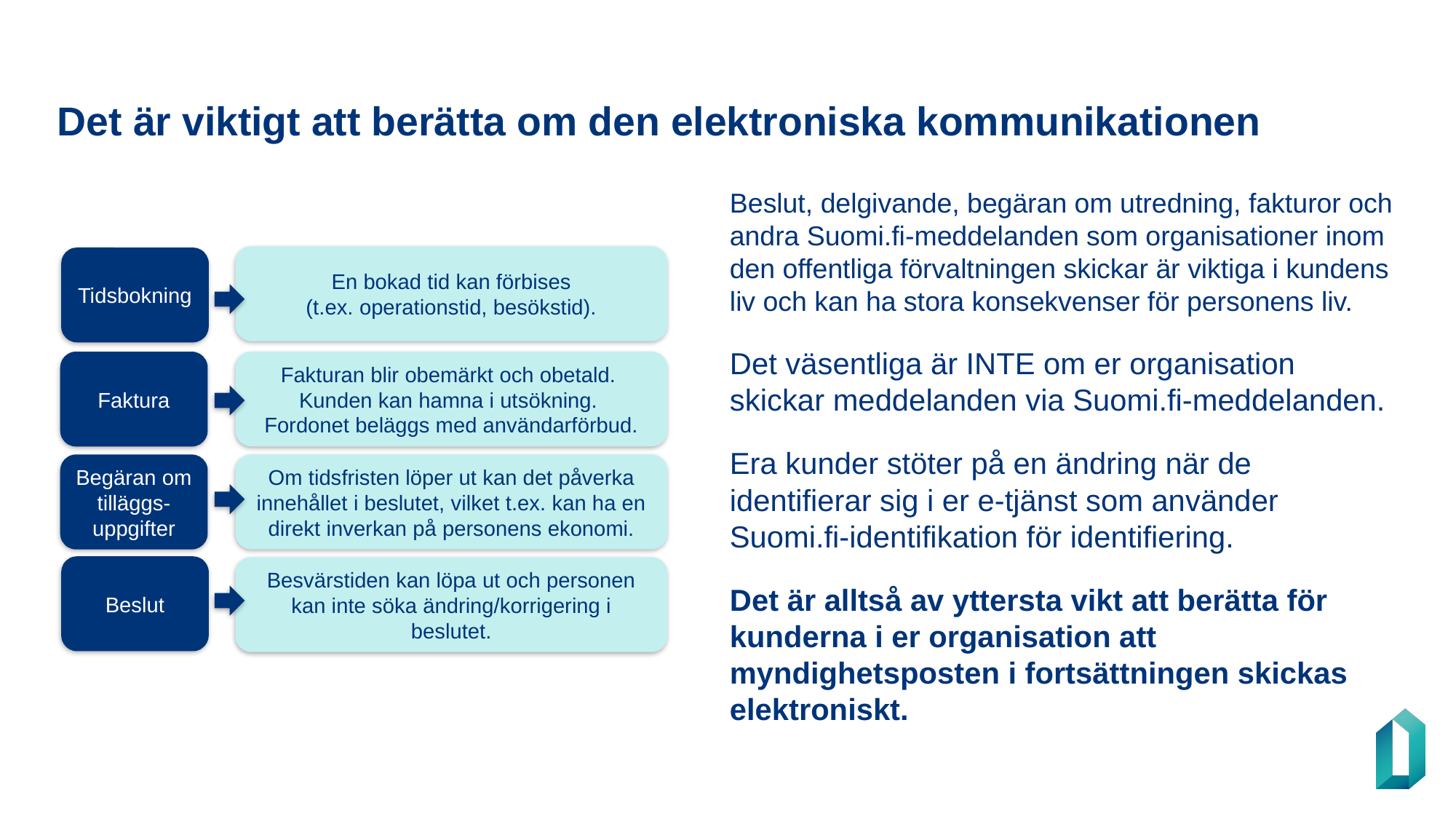

# Det är viktigt att berätta om den elektroniska kommunikationen
Beslut, delgivande, begäran om utredning, fakturor och andra Suomi.fi-meddelanden som organisationer inom den offentliga förvaltningen skickar är viktiga i kundens liv och kan ha stora konsekvenser för personens liv.
Det väsentliga är INTE om er organisation skickar meddelanden via Suomi.fi-meddelanden.
Era kunder stöter på en ändring när de identifierar sig i er e-tjänst som använder Suomi.fi-identifikation för identifiering.
Det är alltså av yttersta vikt att berätta för kunderna i er organisation att myndighetsposten i fortsättningen skickas elektroniskt.

En bokad tid kan förbises
(t.ex. operationstid, besökstid).
Tidsbokning

Faktura
Fakturan blir obemärkt och obetald.
Kunden kan hamna i utsökning.
Fordonet beläggs med användarförbud.

Begäran om tilläggs-uppgifter
Om tidsfristen löper ut kan det påverka innehållet i beslutet, vilket t.ex. kan ha en direkt inverkan på personens ekonomi.

Beslut
Besvärstiden kan löpa ut och personen kan inte söka ändring/korrigering i beslutet.